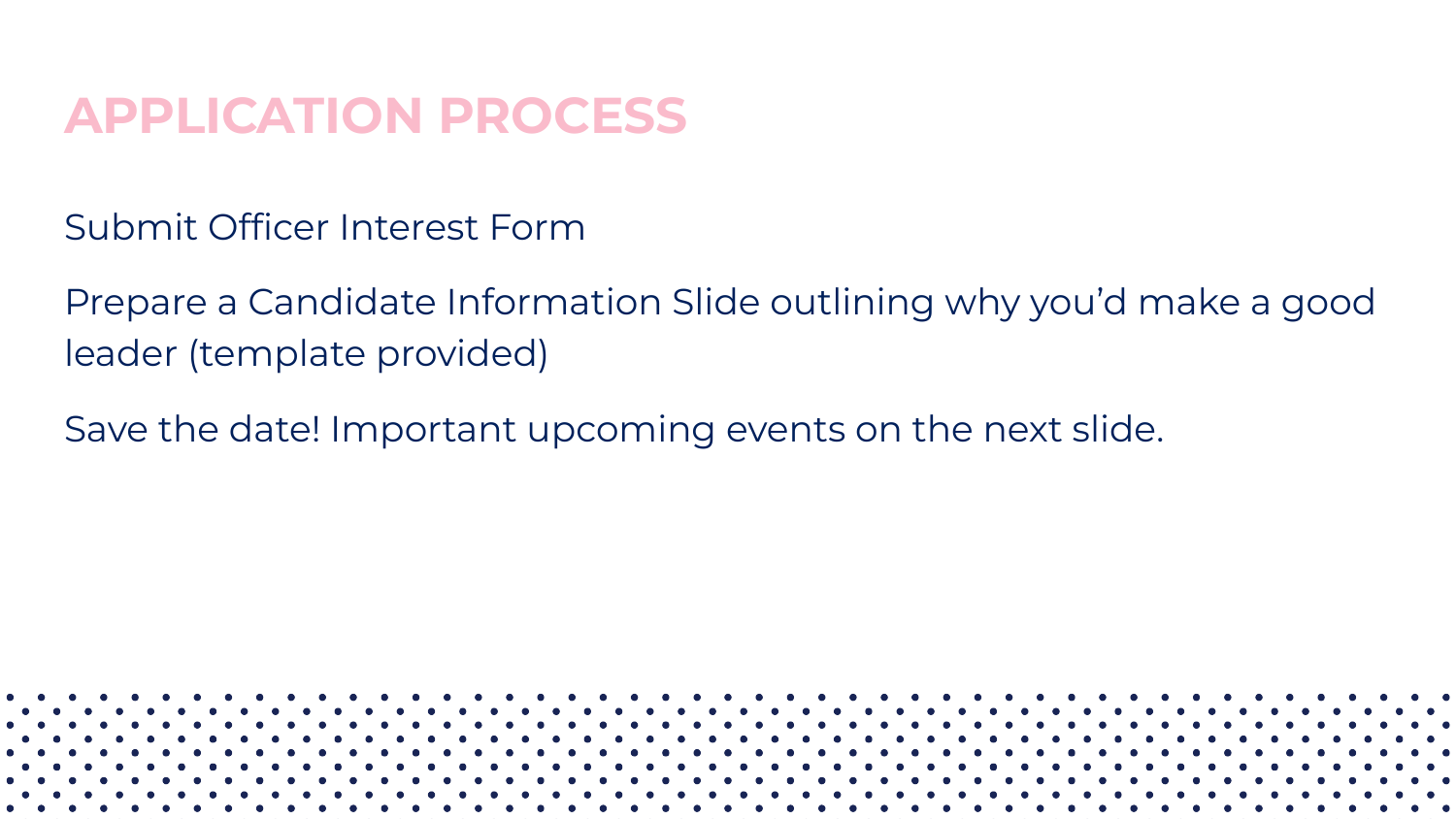

# APPLICATION PROCESS
Submit Officer Interest Form
Prepare a Candidate Information Slide outlining why you’d make a good leader (template provided)
Save the date! Important upcoming events on the next slide.